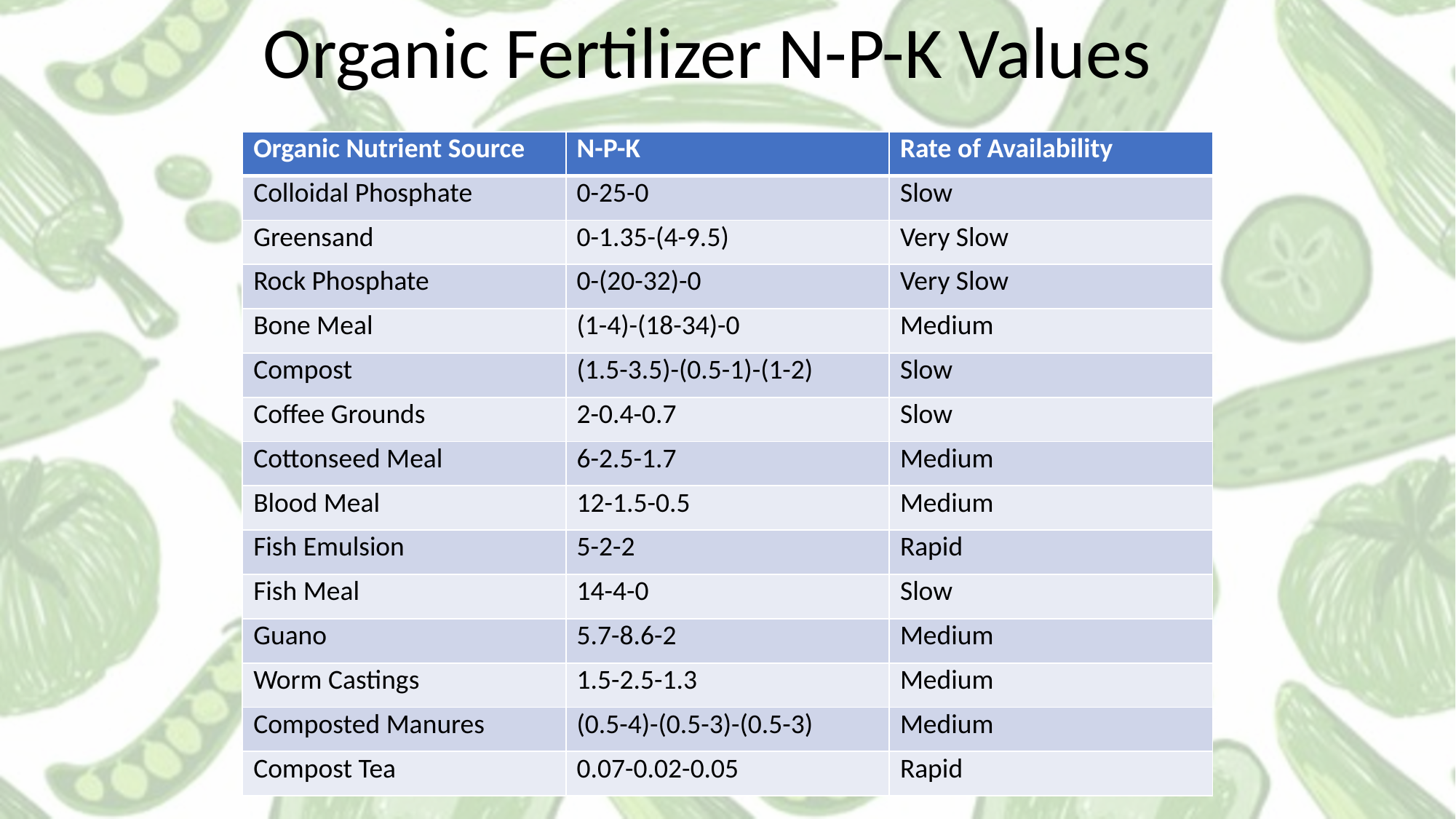

Organic Fertilizer N-P-K Values
| Organic Nutrient Source | N-P-K | Rate of Availability |
| --- | --- | --- |
| Colloidal Phosphate | 0-25-0 | Slow |
| Greensand | 0-1.35-(4-9.5) | Very Slow |
| Rock Phosphate | 0-(20-32)-0 | Very Slow |
| Bone Meal | (1-4)-(18-34)-0 | Medium |
| Compost | (1.5-3.5)-(0.5-1)-(1-2) | Slow |
| Coffee Grounds | 2-0.4-0.7 | Slow |
| Cottonseed Meal | 6-2.5-1.7 | Medium |
| Blood Meal | 12-1.5-0.5 | Medium |
| Fish Emulsion | 5-2-2 | Rapid |
| Fish Meal | 14-4-0 | Slow |
| Guano | 5.7-8.6-2 | Medium |
| Worm Castings | 1.5-2.5-1.3 | Medium |
| Composted Manures | (0.5-4)-(0.5-3)-(0.5-3) | Medium |
| Compost Tea | 0.07-0.02-0.05 | Rapid |